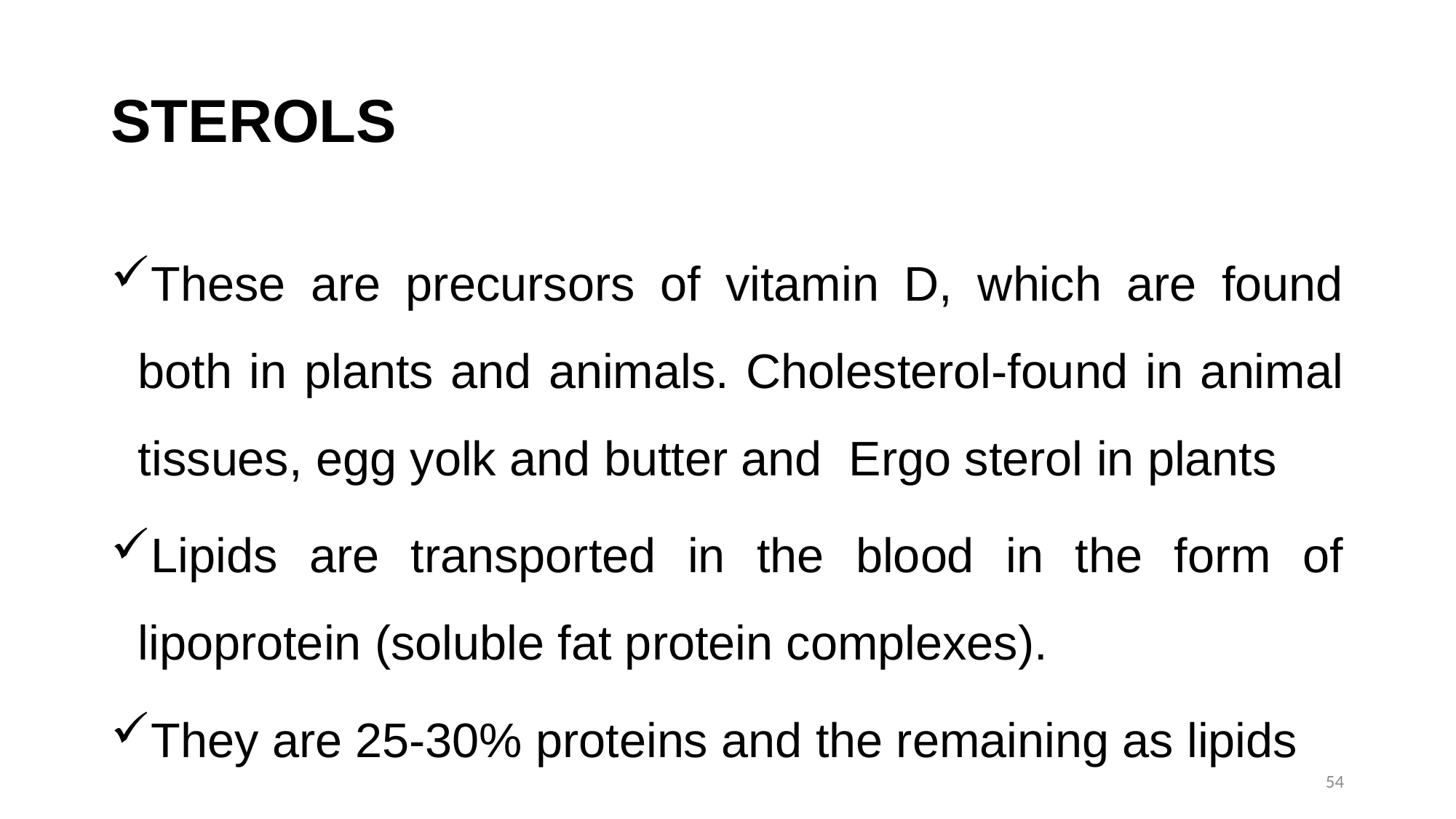

# STEROLS
These are precursors of vitamin D, which are found both in plants and animals. Cholesterol-found in animal tissues, egg yolk and butter and  Ergo sterol in plants
Lipids are transported in the blood in the form of lipoprotein (soluble fat protein complexes).
They are 25-30% proteins and the remaining as lipids

54